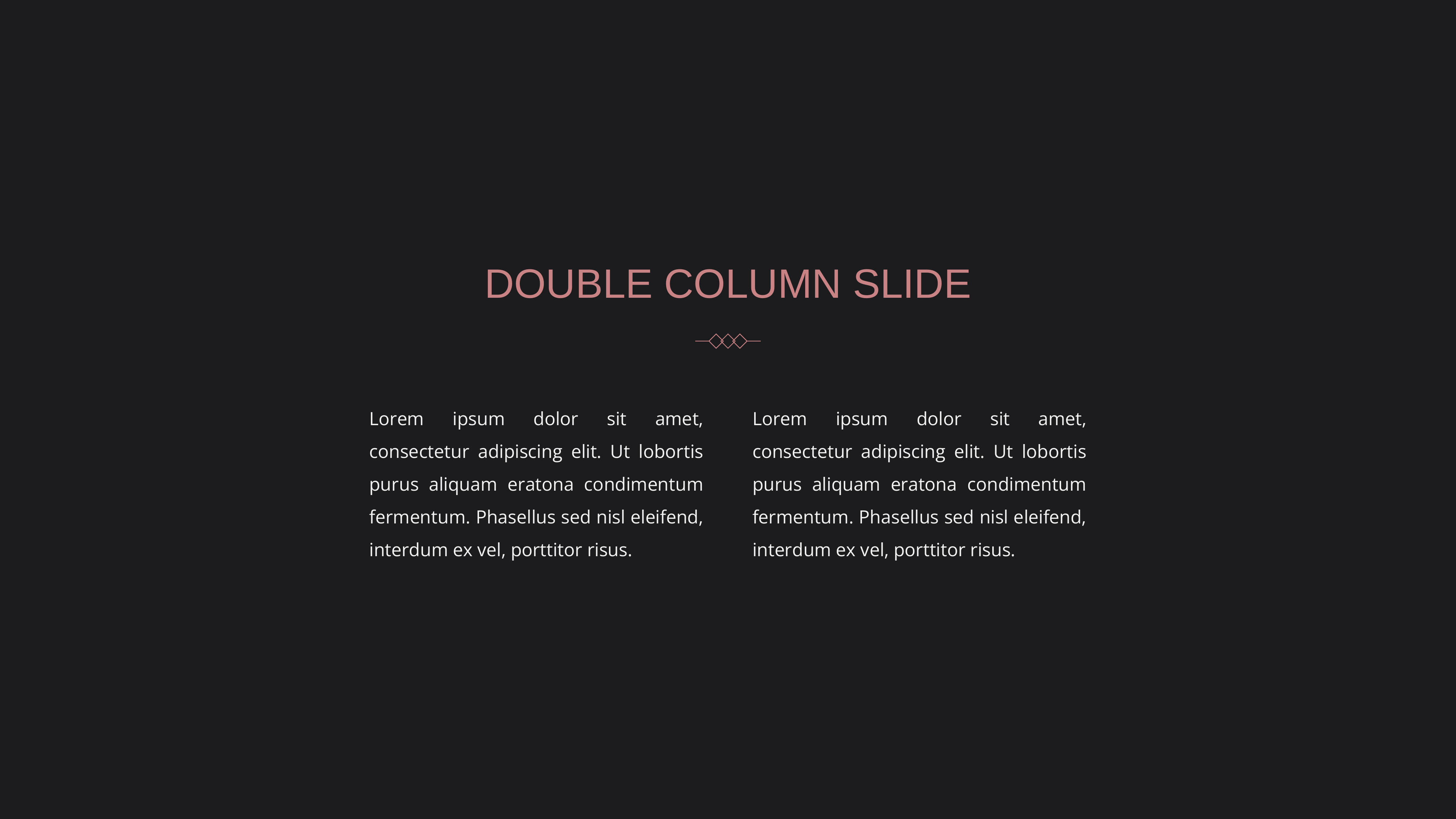

DOUBLE COLUMN SLIDE

Lorem ipsum dolor sit amet, consectetur adipiscing elit. Ut lobortis purus aliquam eratona condimentum fermentum. Phasellus sed nisl eleifend, interdum ex vel, porttitor risus.
Lorem ipsum dolor sit amet, consectetur adipiscing elit. Ut lobortis purus aliquam eratona condimentum fermentum. Phasellus sed nisl eleifend, interdum ex vel, porttitor risus.